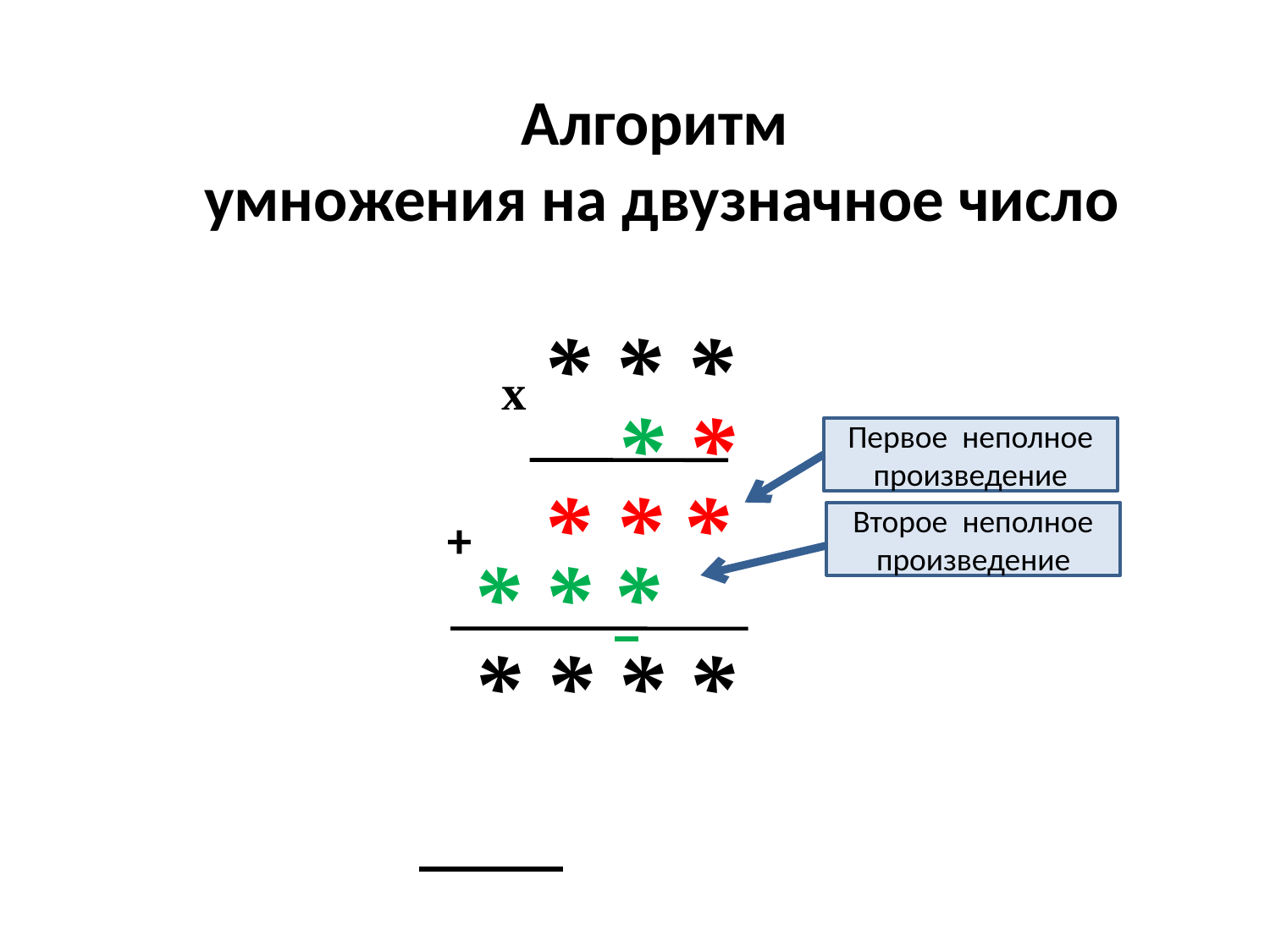

Алгоритм
 умножения на двузначное число

* * *
х
 * *
Первое  неполное произведение
   *
*
*
      +
Второе  неполное произведение
* *
*
* * * *